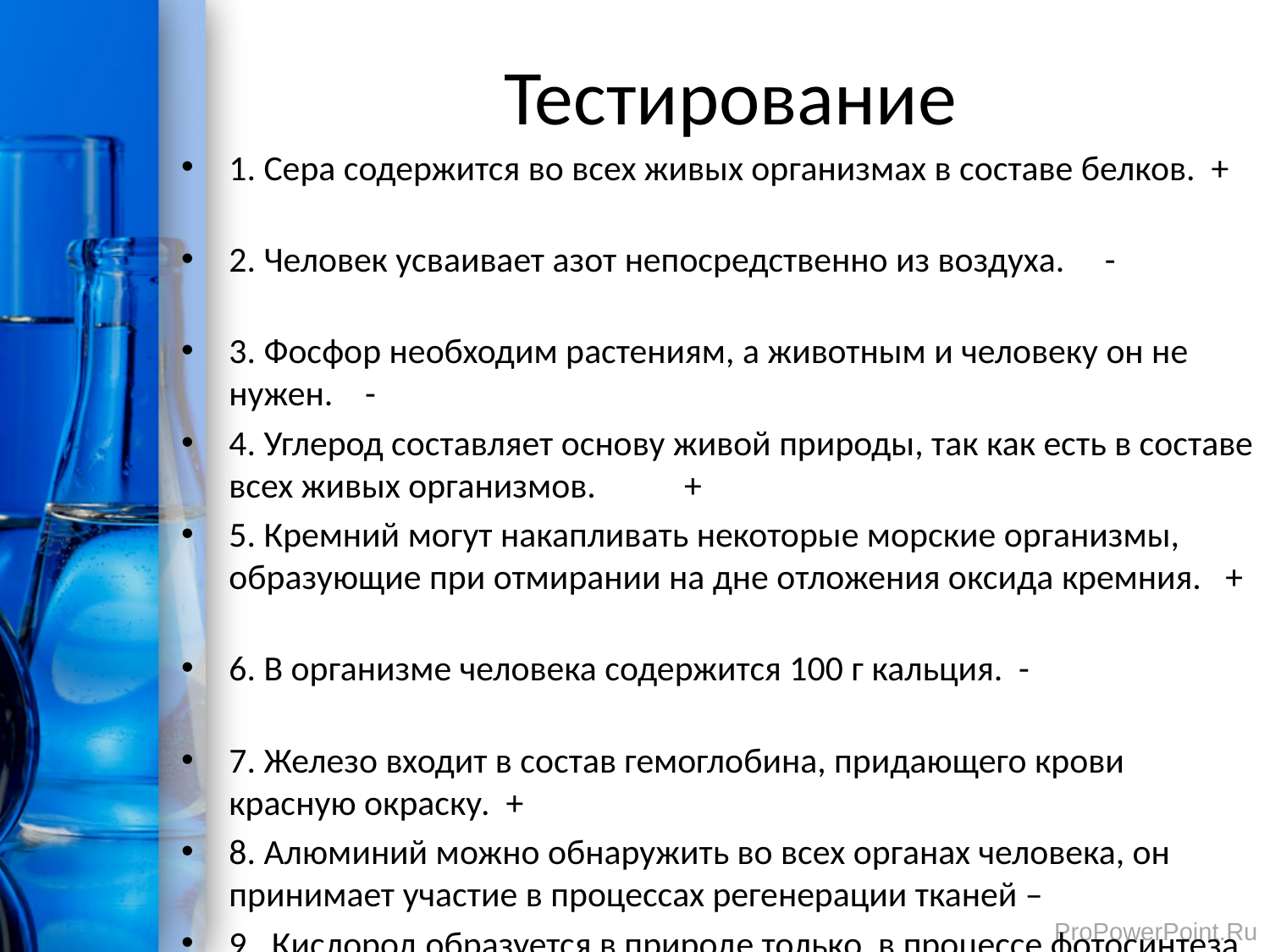

# Тестирование
1. Сера содержится во всех живых организмах в составе белков.  +
2. Человек усваивает азот непосредственно из воздуха.     -
3. Фосфор необходим растениям, а животным и человеку он не нужен.    -
4. Углерод составляет основу живой природы, так как есть в составе всех живых организмов.           +
5. Кремний могут накапливать некоторые морские организмы, образующие при отмирании на дне отложения оксида кремния.   +
6. В организме человека содержится 100 г кальция.  -
7. Железо входит в состав гемоглобина, придающего крови красную окраску.  +
8. Алюминий можно обнаружить во всех органах человека, он принимает участие в процессах регенерации тканей –
9.  Кислород образуется в природе только  в процессе фотосинтеза, а  в лаборатории его получить нельзя -
10. Водород лёгкий газ, поэтому его можно использовать для наполнения воздушных шаров. +